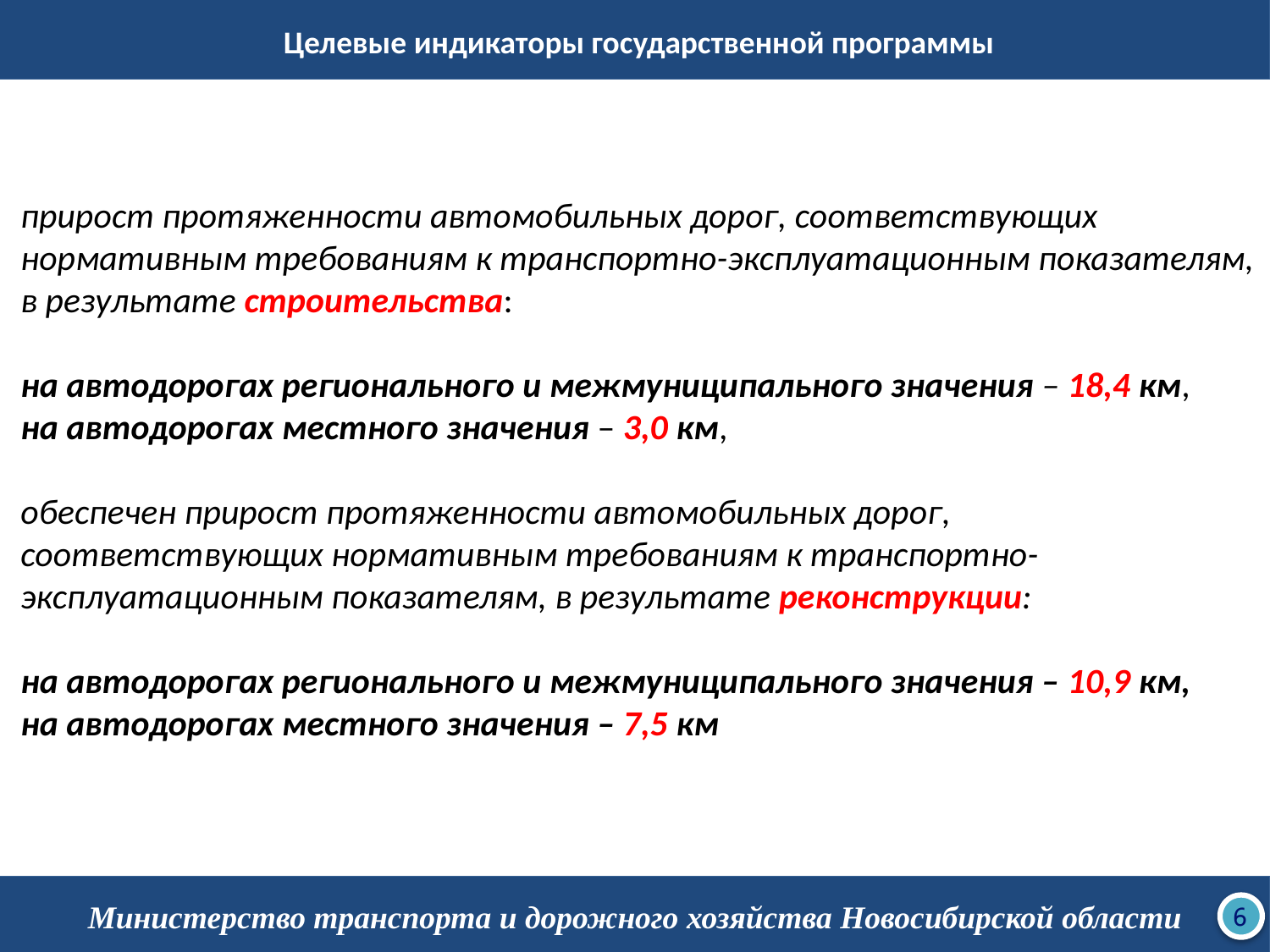

Целевые индикаторы государственной программы
прирост протяженности автомобильных дорог, соответствующих нормативным требованиям к транспортно-эксплуатационным показателям, в результате строительства:

на автодорогах регионального и межмуниципального значения – 18,4 км,
на автодорогах местного значения – 3,0 км,

обеспечен прирост протяженности автомобильных дорог, соответствующих нормативным требованиям к транспортно-эксплуатационным показателям, в результате реконструкции:

на автодорогах регионального и межмуниципального значения – 10,9 км,
на автодорогах местного значения – 7,5 км
Министерство транспорта и дорожного хозяйства Новосибирской области
6